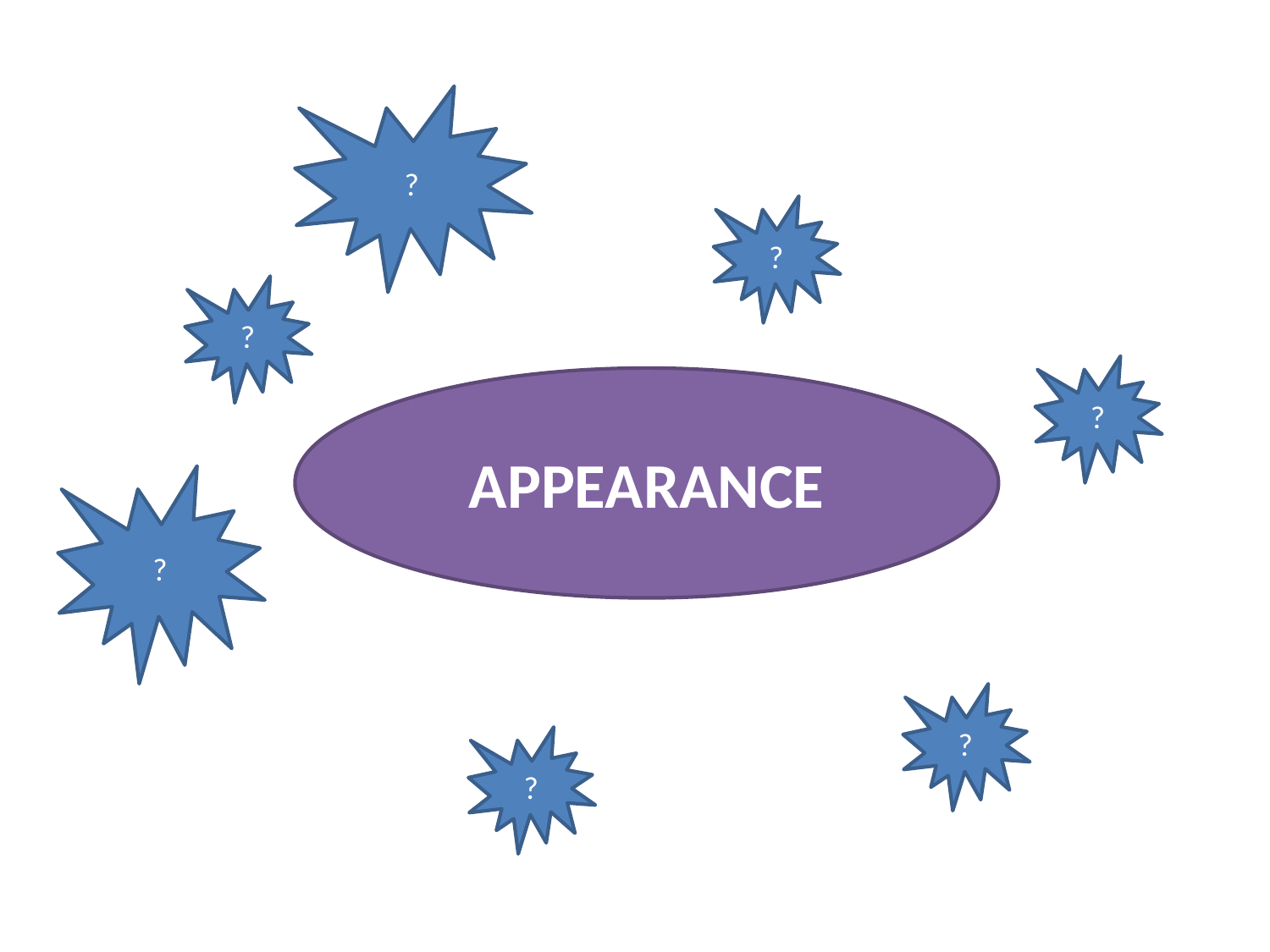

?
?
?
?
APPEARANCE
?
?
?